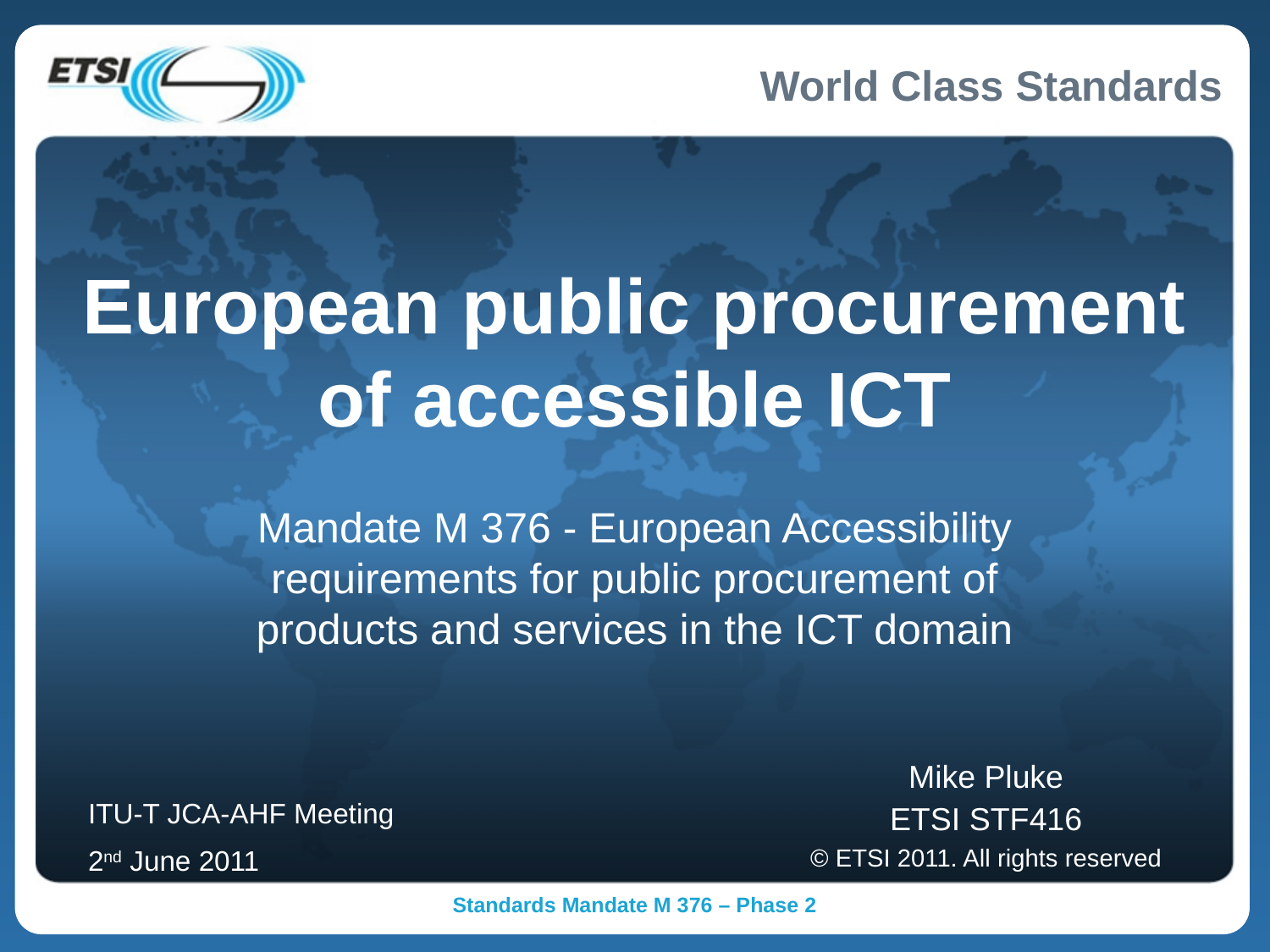

# European public procurement of accessible ICT
Mandate M 376 - European Accessibility requirements for public procurement of products and services in the ICT domain

Mike Pluke
ETSI STF416
© ETSI 2011. All rights reserved
ITU-T JCA-AHF Meeting
2nd June 2011
Standards Mandate M 376 – Phase 2